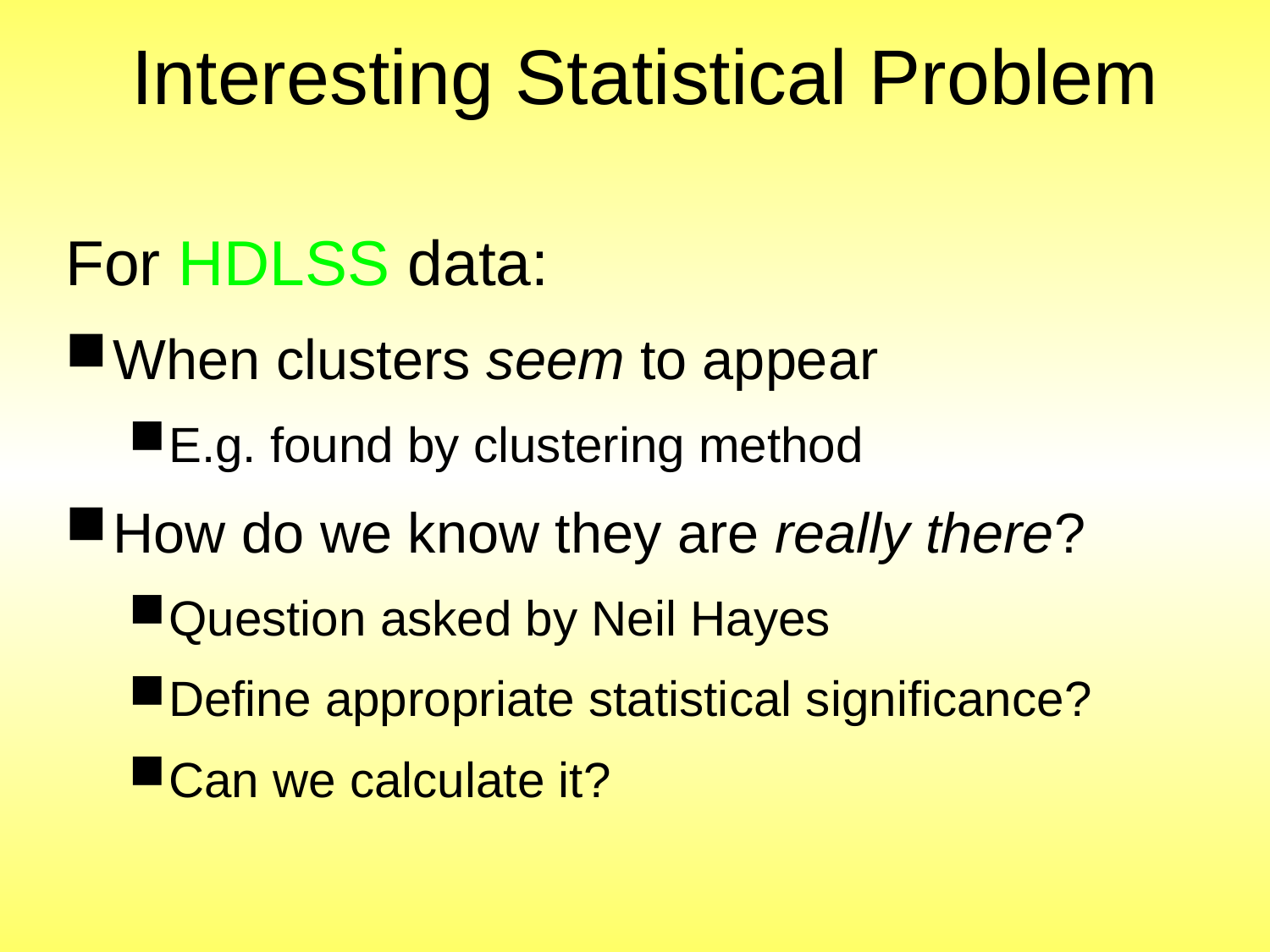

# Interesting Statistical Problem
For HDLSS data:
When clusters seem to appear
E.g. found by clustering method
How do we know they are really there?
Question asked by Neil Hayes
Define appropriate statistical significance?
Can we calculate it?